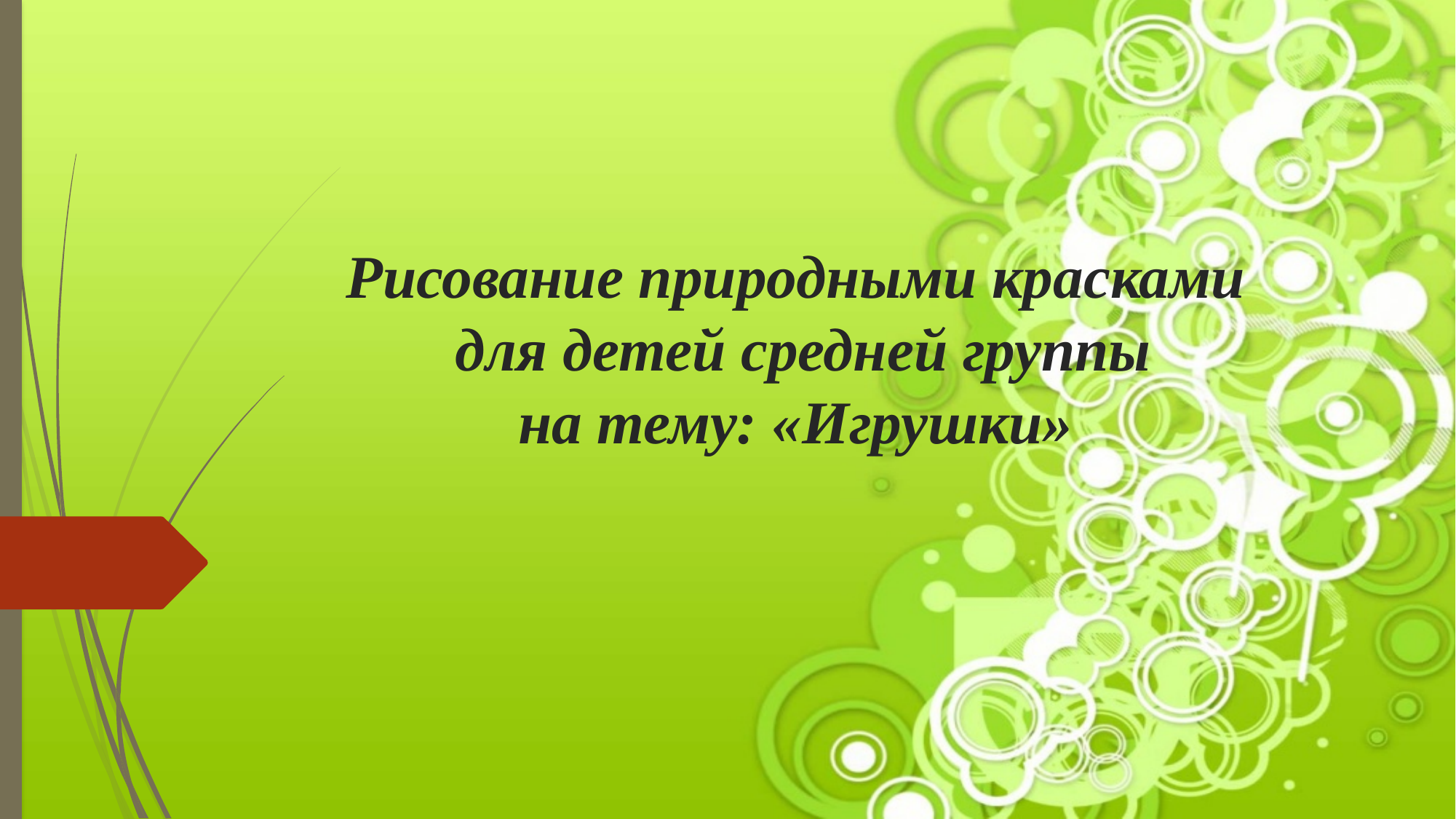

# Рисование природными красками для детей средней группы на тему: «Игрушки»